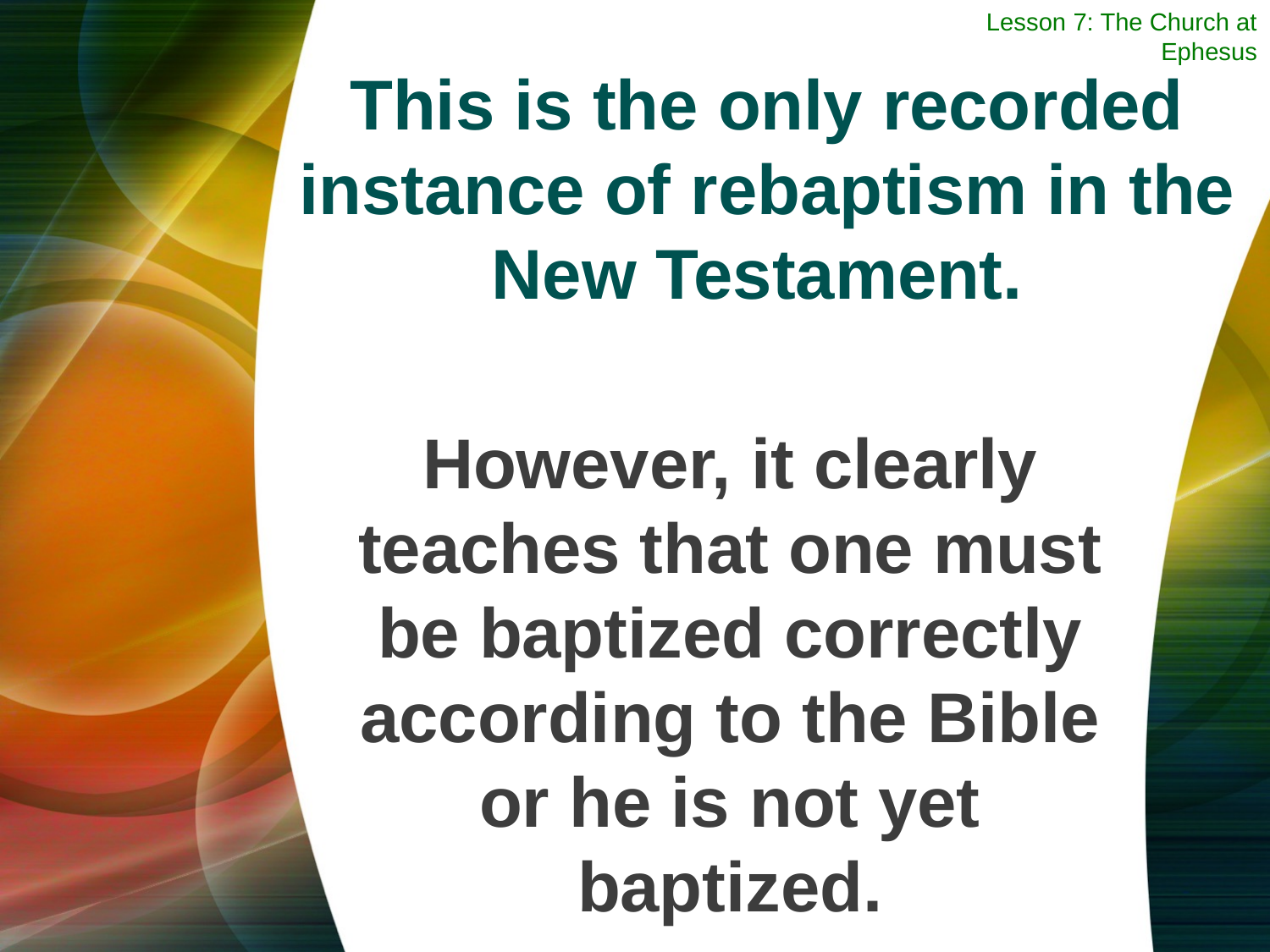

Lesson 7: The Church at Ephesus
This is the only recorded instance of rebaptism in the New Testament.
However, it clearly teaches that one must be baptized correctly according to the Bible or he is not yet baptized.